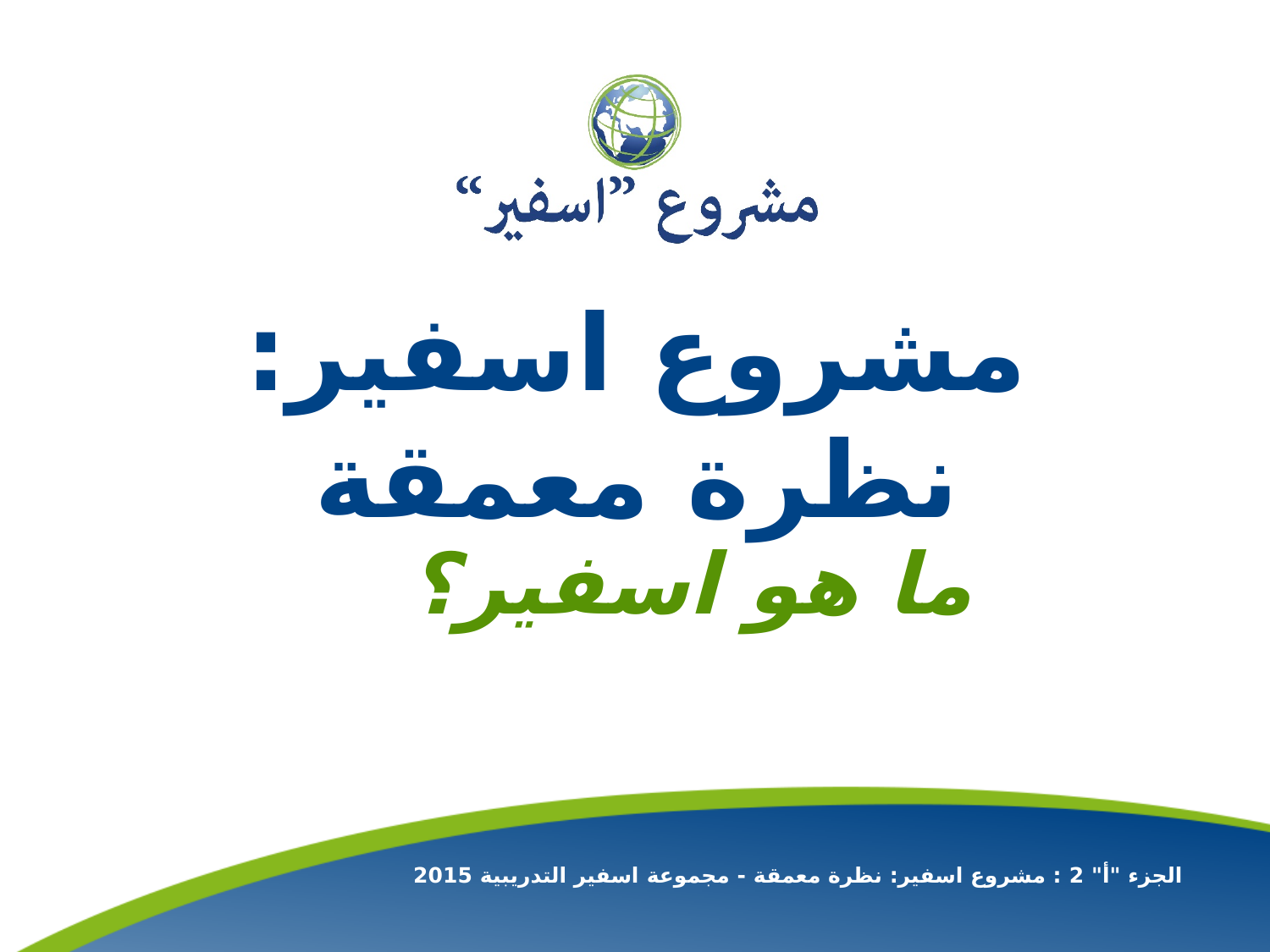

# مشروع اسفير: نظرة معمقة
ما هو اسفير؟
الجزء "أ" 2 : مشروع اسفير: نظرة معمقة - مجموعة اسفير التدريبية 2015